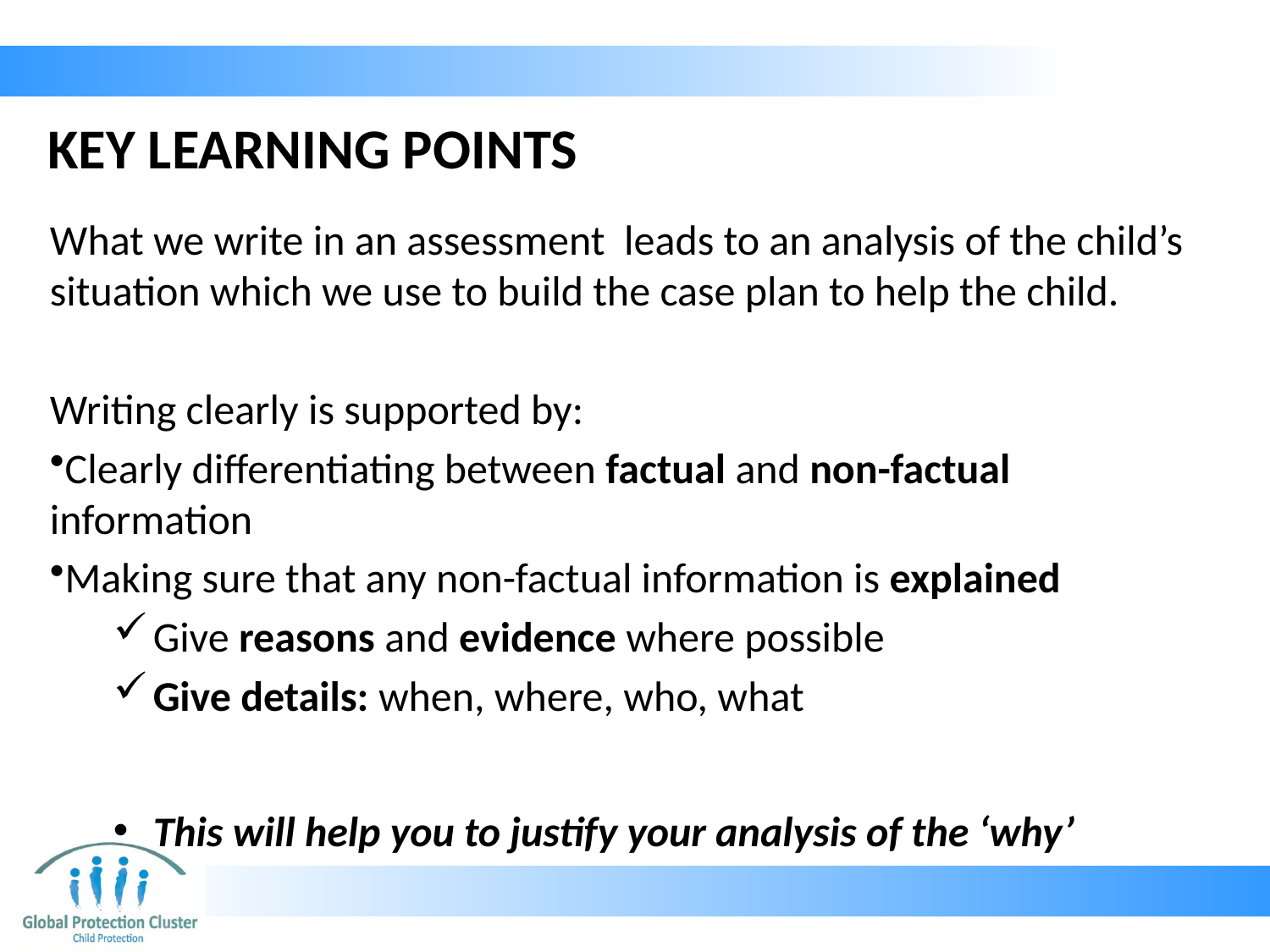

# KEY LEARNING POINTS
What we write in an assessment  leads to an analysis of the child’s situation which we use to build the case plan to help the child.

Writing clearly is supported by:
Clearly differentiating between factual and non-factual information
Making sure that any non-factual information is explained
Give reasons and evidence where possible
Give details: when, where, who, what

This will help you to justify your analysis of the ‘why’